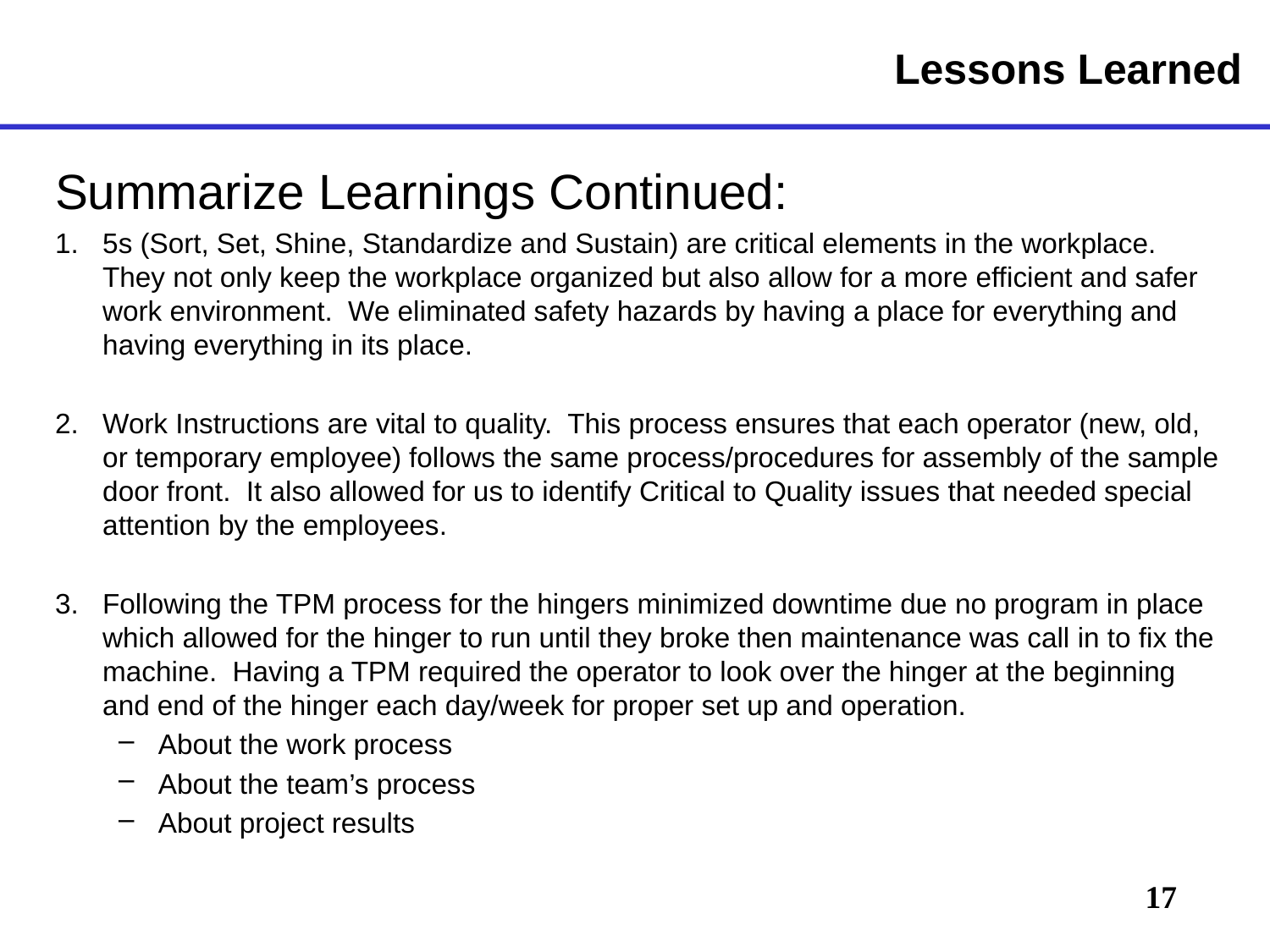

# Lessons Learned
Summarize Learnings Continued:
5s (Sort, Set, Shine, Standardize and Sustain) are critical elements in the workplace.  They not only keep the workplace organized but also allow for a more efficient and safer work environment.  We eliminated safety hazards by having a place for everything and having everything in its place.

Work Instructions are vital to quality.  This process ensures that each operator (new, old, or temporary employee) follows the same process/procedures for assembly of the sample door front.  It also allowed for us to identify Critical to Quality issues that needed special attention by the employees.

Following the TPM process for the hingers minimized downtime due no program in place which allowed for the hinger to run until they broke then maintenance was call in to fix the machine.  Having a TPM required the operator to look over the hinger at the beginning and end of the hinger each day/week for proper set up and operation.
About the work process
About the team’s process
About project results